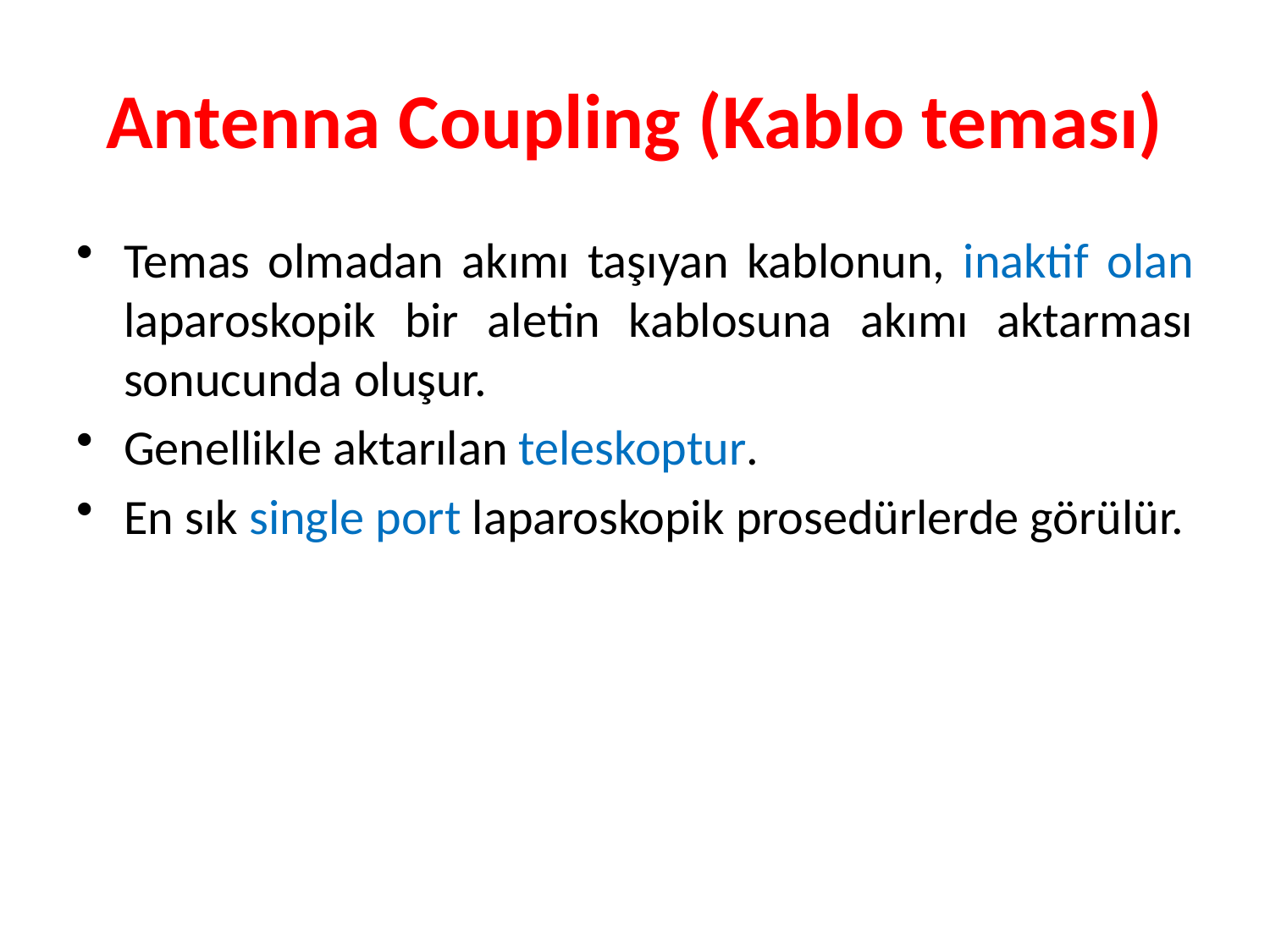

# Antenna Coupling (Kablo teması)
Temas olmadan akımı taşıyan kablonun, inaktif olan laparoskopik bir aletin kablosuna akımı aktarması sonucunda oluşur.
Genellikle aktarılan teleskoptur.
En sık single port laparoskopik prosedürlerde görülür.